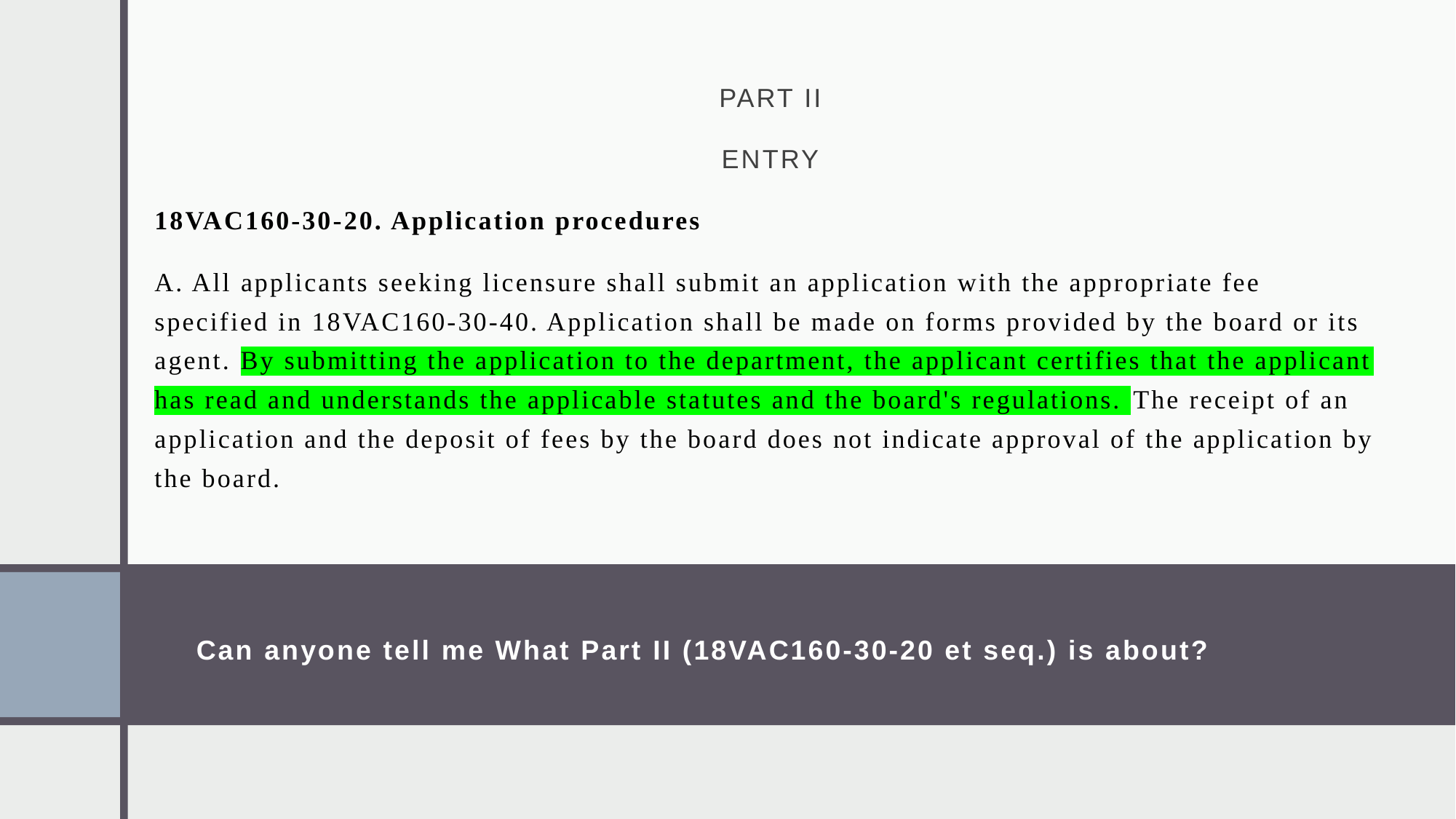

PART II
ENTRY
18VAC160-30-20. Application procedures
A. All applicants seeking licensure shall submit an application with the appropriate fee specified in 18VAC160-30-40. Application shall be made on forms provided by the board or its agent. By submitting the application to the department, the applicant certifies that the applicant has read and understands the applicable statutes and the board's regulations. The receipt of an application and the deposit of fees by the board does not indicate approval of the application by the board.
# Can anyone tell me What Part II (18VAC160-30-20 et seq.) is about?